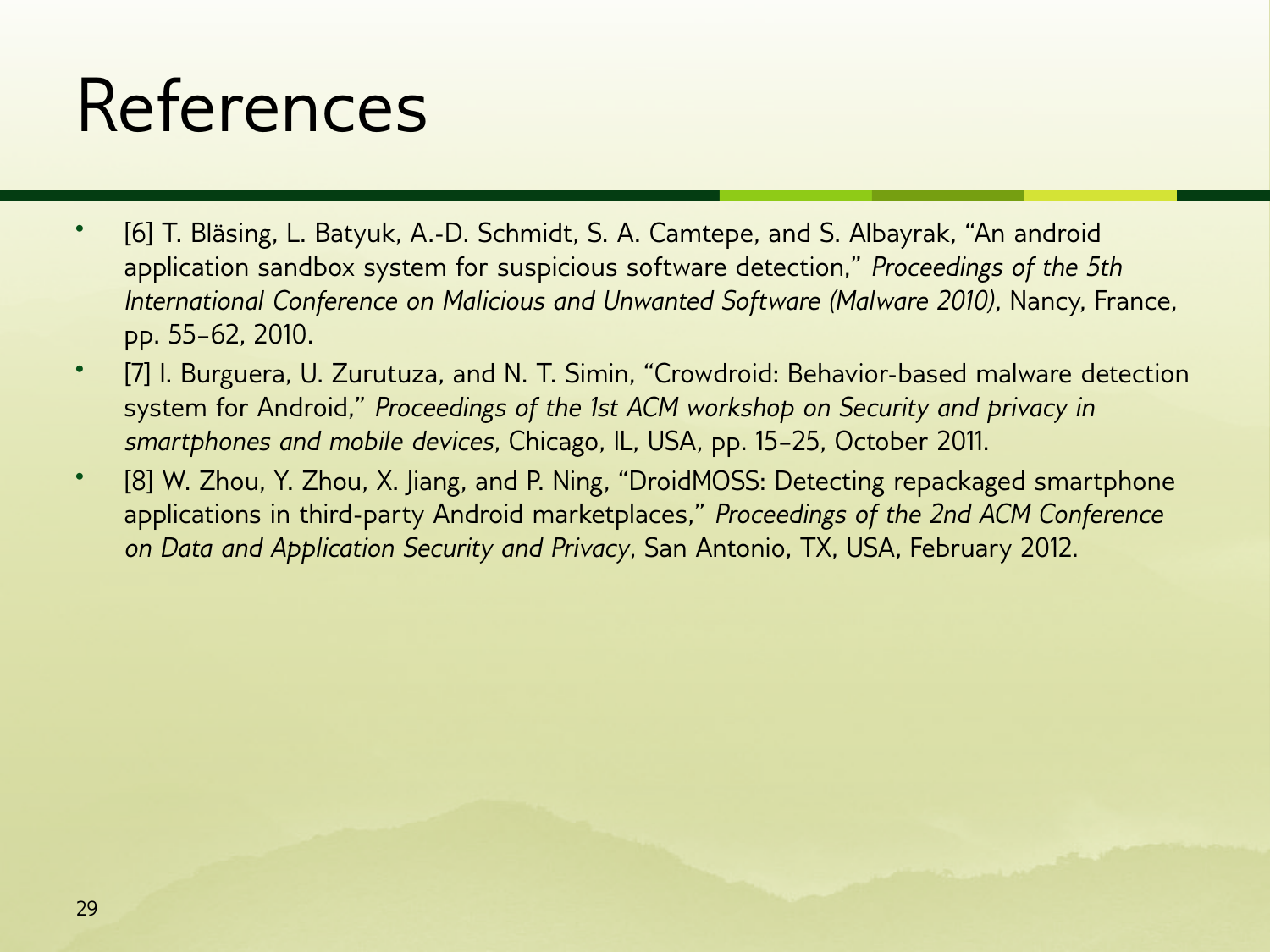

# References
[6] T. Bläsing, L. Batyuk, A.-D. Schmidt, S. A. Camtepe, and S. Albayrak, “An android application sandbox system for suspicious software detection,” Proceedings of the 5th International Conference on Malicious and Unwanted Software (Malware 2010), Nancy, France, pp. 55–62, 2010.
[7] I. Burguera, U. Zurutuza, and N. T. Simin, “Crowdroid: Behavior-based malware detection system for Android,” Proceedings of the 1st ACM workshop on Security and privacy in smartphones and mobile devices, Chicago, IL, USA, pp. 15–25, October 2011.
[8] W. Zhou, Y. Zhou, X. Jiang, and P. Ning, “DroidMOSS: Detecting repackaged smartphone applications in third-party Android marketplaces,” Proceedings of the 2nd ACM Conference on Data and Application Security and Privacy, San Antonio, TX, USA, February 2012.
29